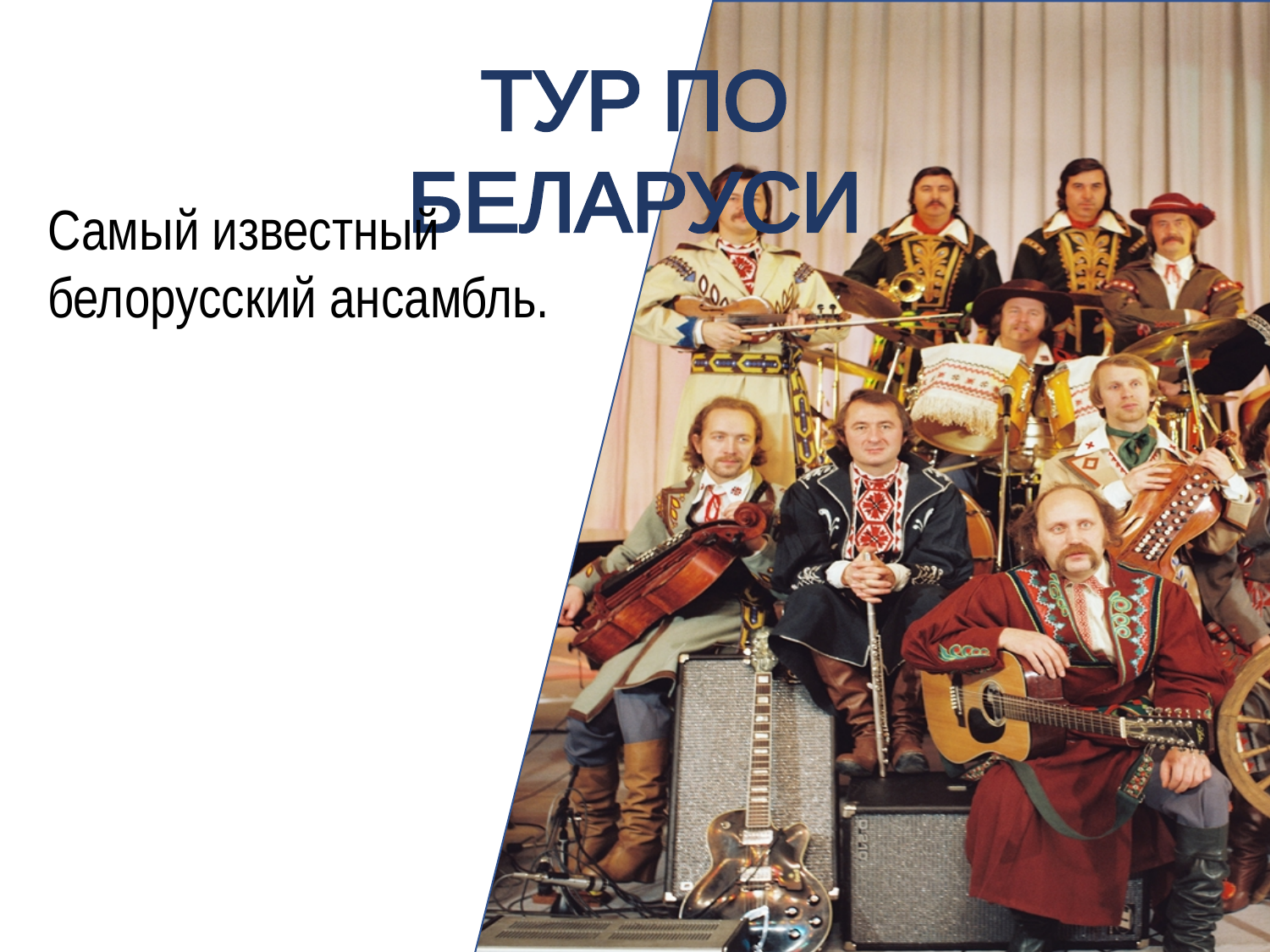

ТУР ПО БЕЛАРУСИ
Самый известный белорусский ансамбль.